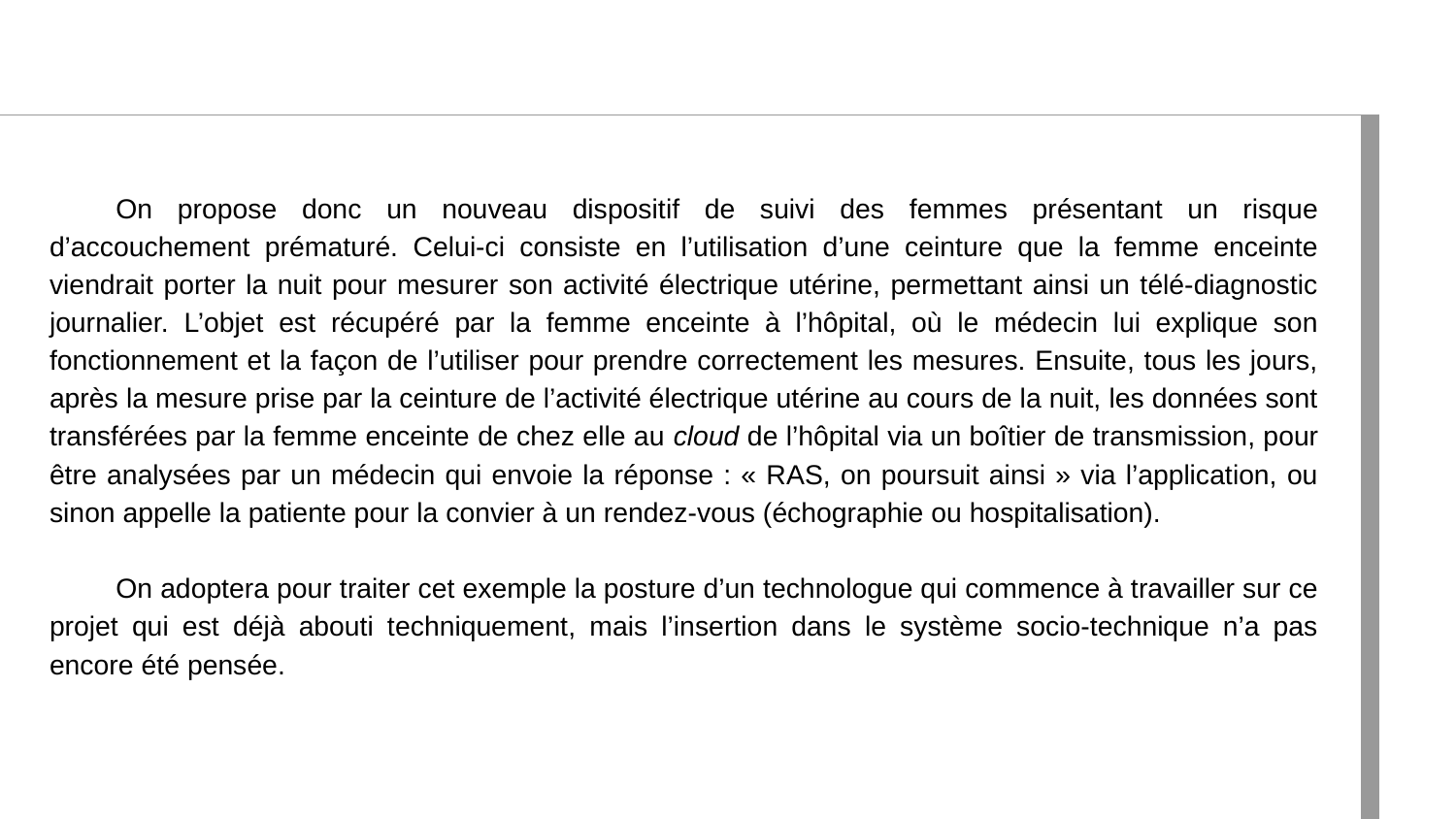

On propose donc un nouveau dispositif de suivi des femmes présentant un risque d’accouchement prématuré. Celui-ci consiste en l’utilisation d’une ceinture que la femme enceinte viendrait porter la nuit pour mesurer son activité électrique utérine, permettant ainsi un télé-diagnostic journalier. L’objet est récupéré par la femme enceinte à l’hôpital, où le médecin lui explique son fonctionnement et la façon de l’utiliser pour prendre correctement les mesures. Ensuite, tous les jours, après la mesure prise par la ceinture de l’activité électrique utérine au cours de la nuit, les données sont transférées par la femme enceinte de chez elle au cloud de l’hôpital via un boîtier de transmission, pour être analysées par un médecin qui envoie la réponse : « RAS, on poursuit ainsi » via l’application, ou sinon appelle la patiente pour la convier à un rendez-vous (échographie ou hospitalisation).

On adoptera pour traiter cet exemple la posture d’un technologue qui commence à travailler sur ce projet qui est déjà abouti techniquement, mais l’insertion dans le système socio-technique n’a pas encore été pensée.